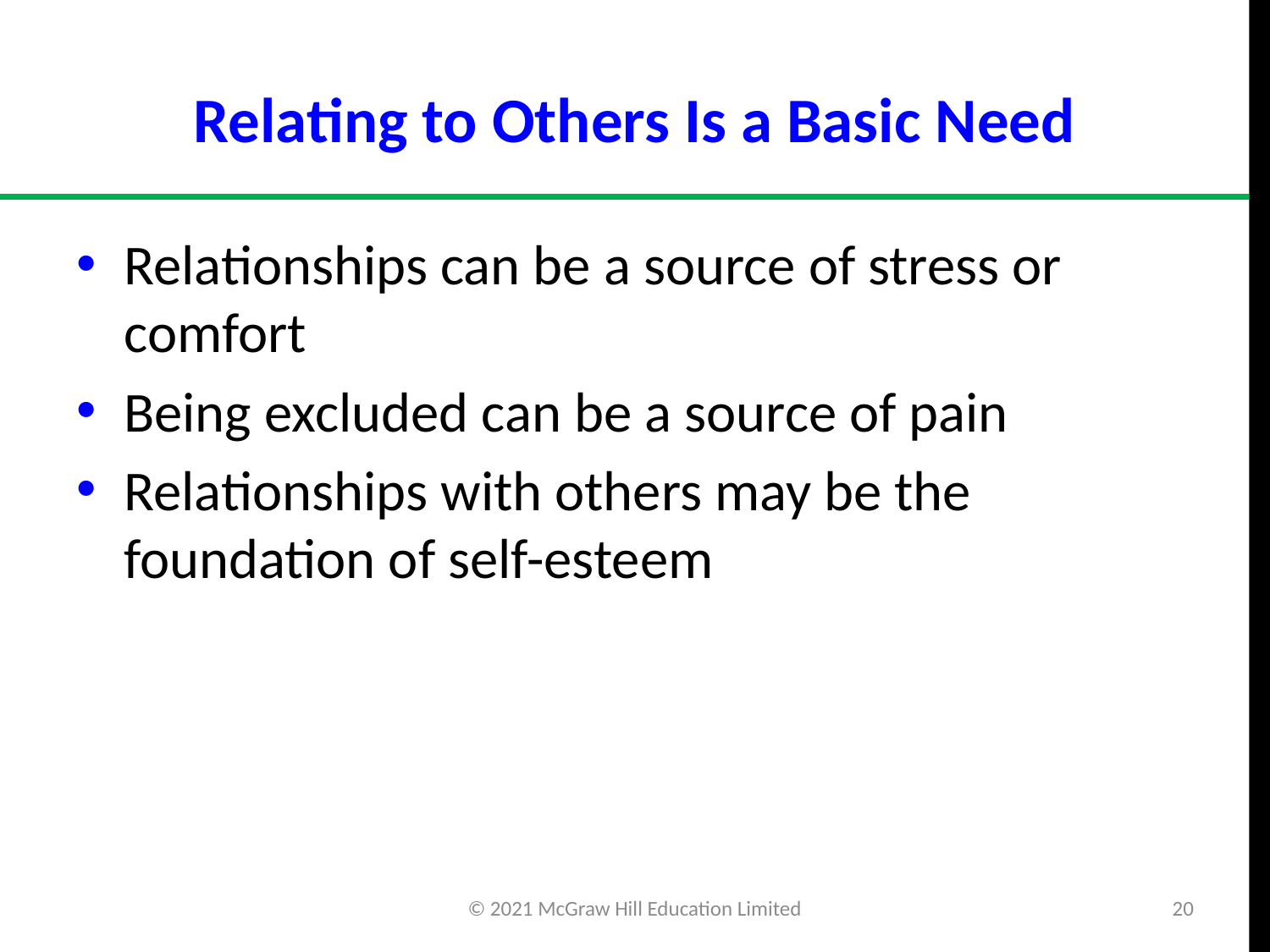

# Relating to Others Is a Basic Need
Relationships can be a source of stress or comfort
Being excluded can be a source of pain
Relationships with others may be the foundation of self-esteem

© 2021 McGraw Hill Education Limited
20